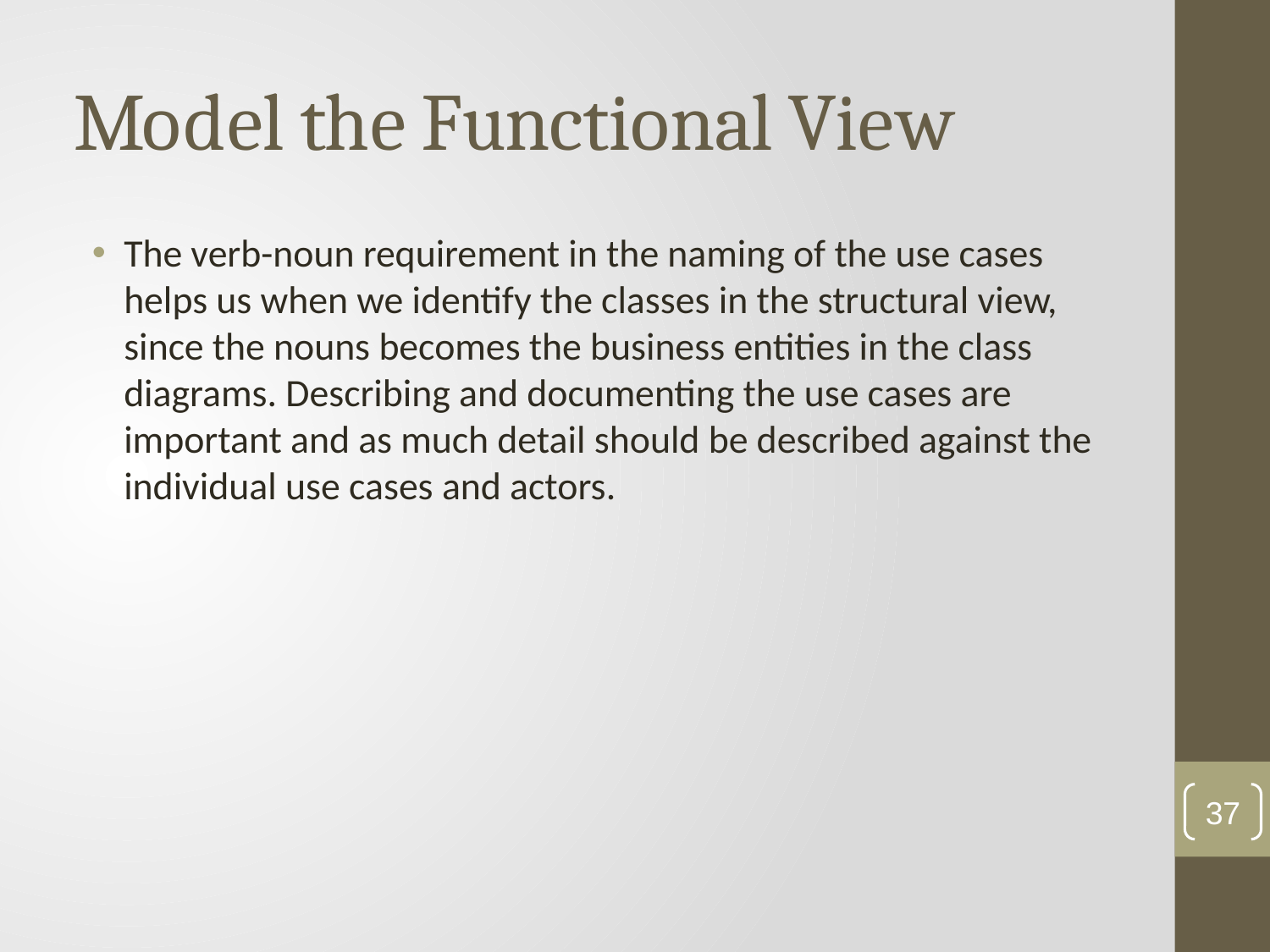

# Model the Functional View
The verb-noun requirement in the naming of the use cases helps us when we identify the classes in the structural view, since the nouns becomes the business entities in the class diagrams. Describing and documenting the use cases are important and as much detail should be described against the individual use cases and actors.
37